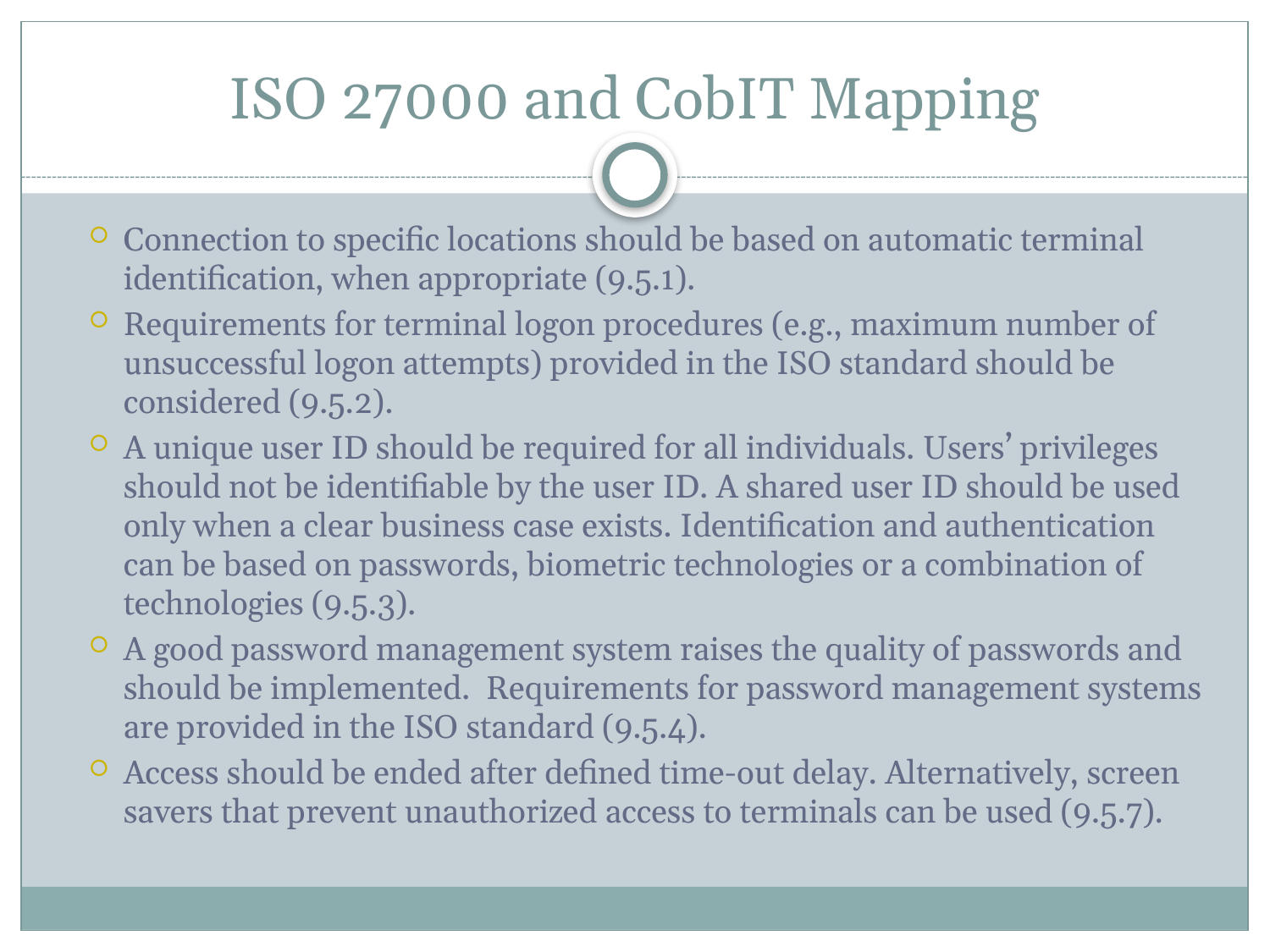

# ISO 27000 and CobIT Mapping
Connection to specific locations should be based on automatic terminal identification, when appropriate (9.5.1).
Requirements for terminal logon procedures (e.g., maximum number of unsuccessful logon attempts) provided in the ISO standard should be considered (9.5.2).
A unique user ID should be required for all individuals. Users’ privileges should not be identifiable by the user ID. A shared user ID should be used only when a clear business case exists. Identification and authentication can be based on passwords, biometric technologies or a combination of technologies (9.5.3).
A good password management system raises the quality of passwords and should be implemented.  Requirements for password management systems are provided in the ISO standard (9.5.4).
Access should be ended after defined time-out delay. Alternatively, screen savers that prevent unauthorized access to terminals can be used (9.5.7).